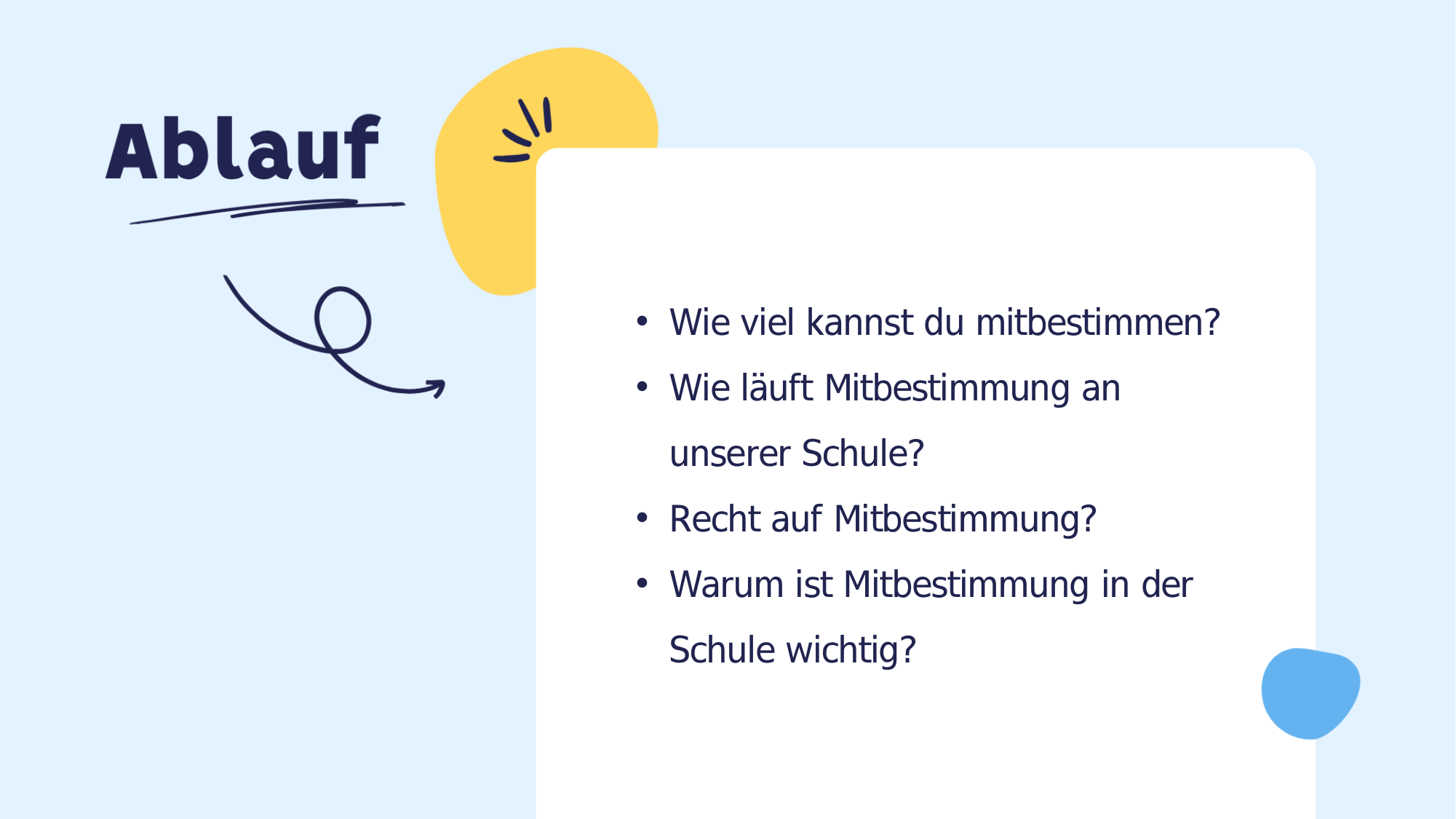

Wie viel kannst du mitbestimmen?
Wie läuft Mitbestimmung an unserer Schule?
Recht auf Mitbestimmung?
Warum ist Mitbestimmung in der Schule wichtig?